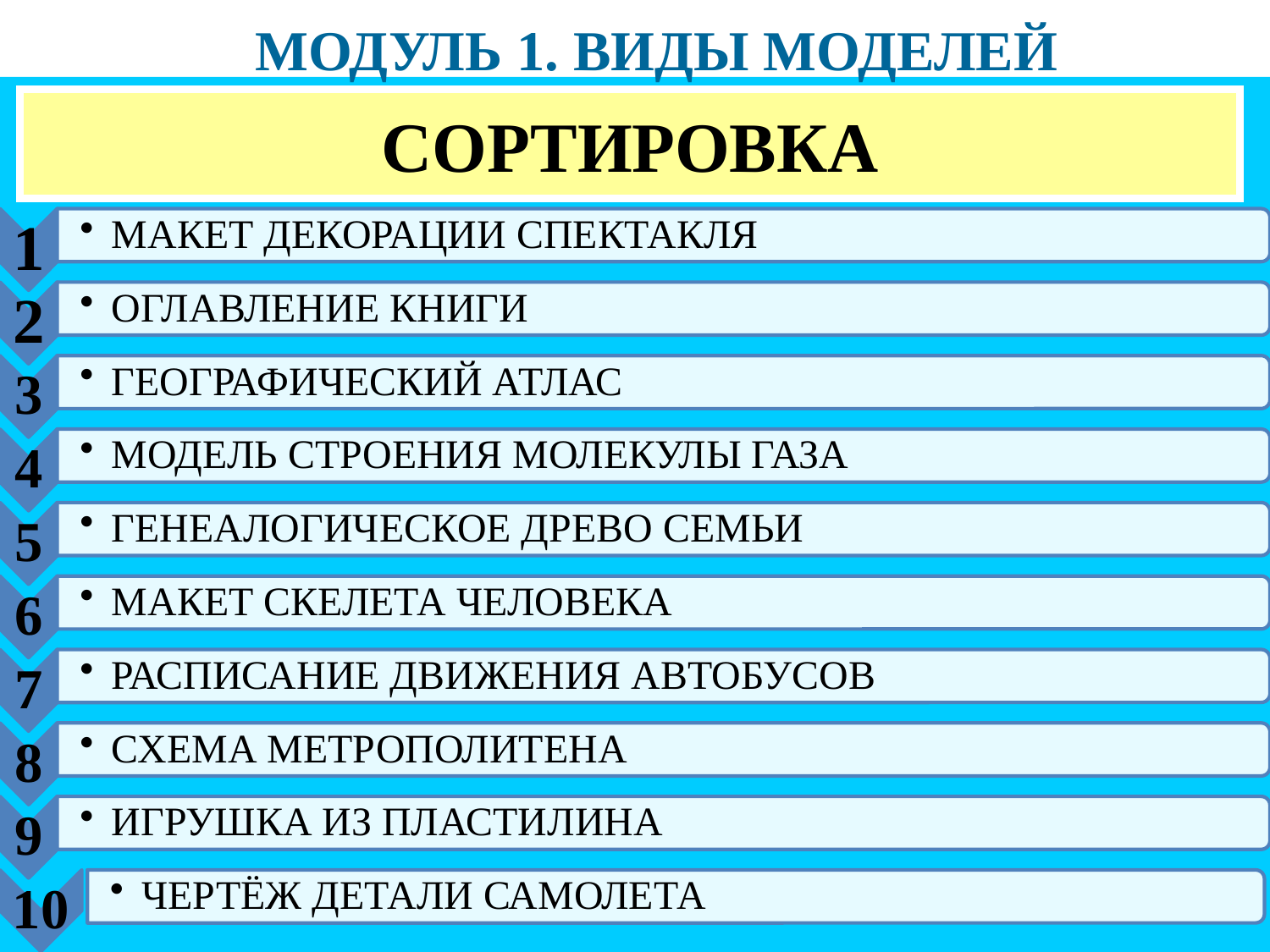

МОДУЛЬ 1. ВИДЫ МОДЕЛЕЙ

СОРТИРОВКА
1
МАКЕТ ДЕКОРАЦИИ СПЕКТАКЛЯ
2
ОГЛАВЛЕНИЕ КНИГИ
3
ГЕОГРАФИЧЕСКИЙ АТЛАС
4
МОДЕЛЬ СТРОЕНИЯ МОЛЕКУЛЫ ГАЗА
5
ГЕНЕАЛОГИЧЕСКОЕ ДРЕВО СЕМЬИ
6
МАКЕТ СКЕЛЕТА ЧЕЛОВЕКА
7
РАСПИСАНИЕ ДВИЖЕНИЯ АВТОБУСОВ
8
СХЕМА МЕТРОПОЛИТЕНА
9
ИГРУШКА ИЗ ПЛАСТИЛИНА
10
ЧЕРТЁЖ ДЕТАЛИ САМОЛЕТА